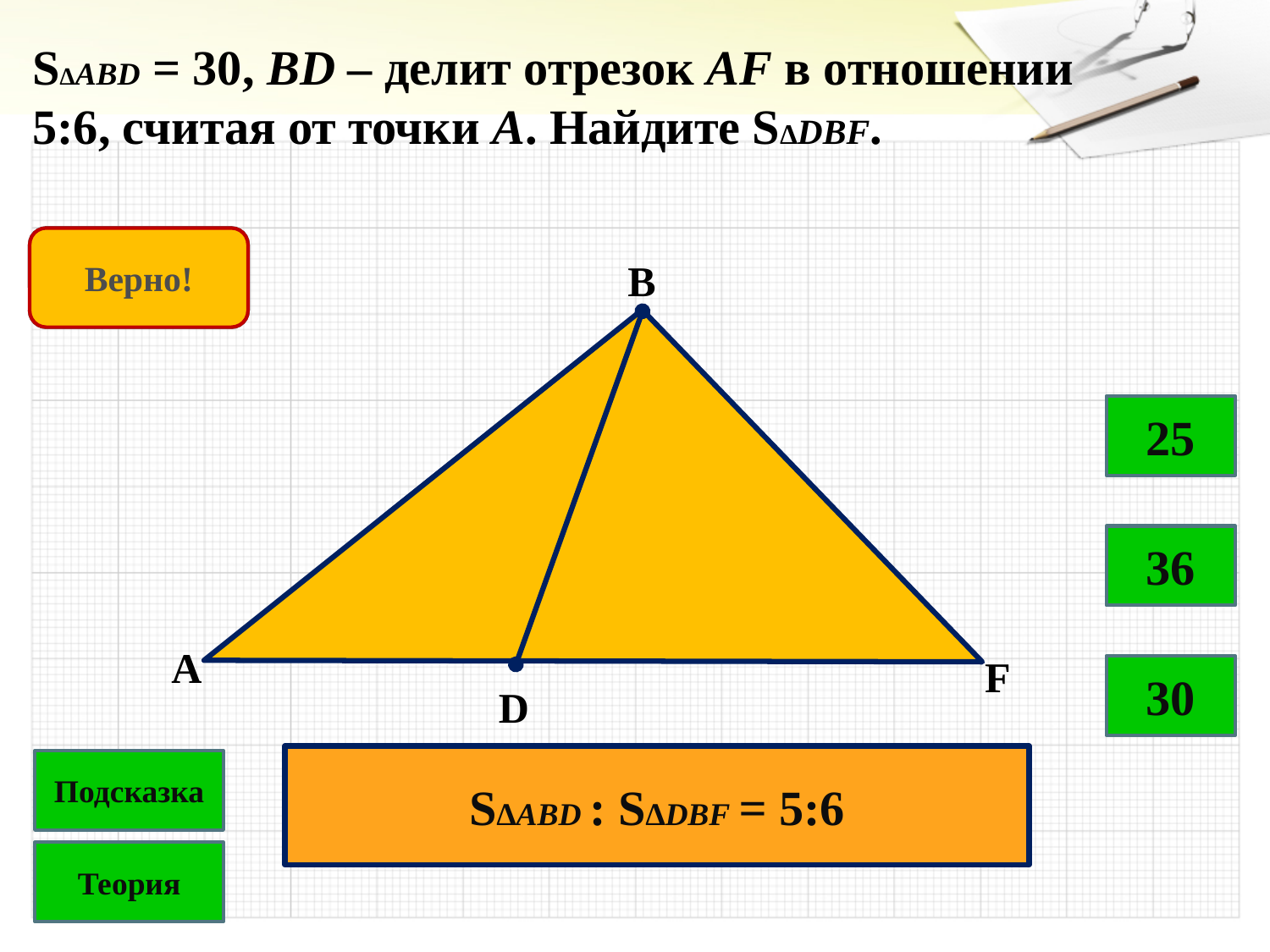

S∆ABD = 30, ВD – делит отрезок AF в отношении 5:6, считая от точки А. Найдите S∆DBF.
Подумай!
Подумай!
Верно!
B

F
D
А
25
36
30
S∆ABD : S∆DBF = 5:6
Подсказка
Теория